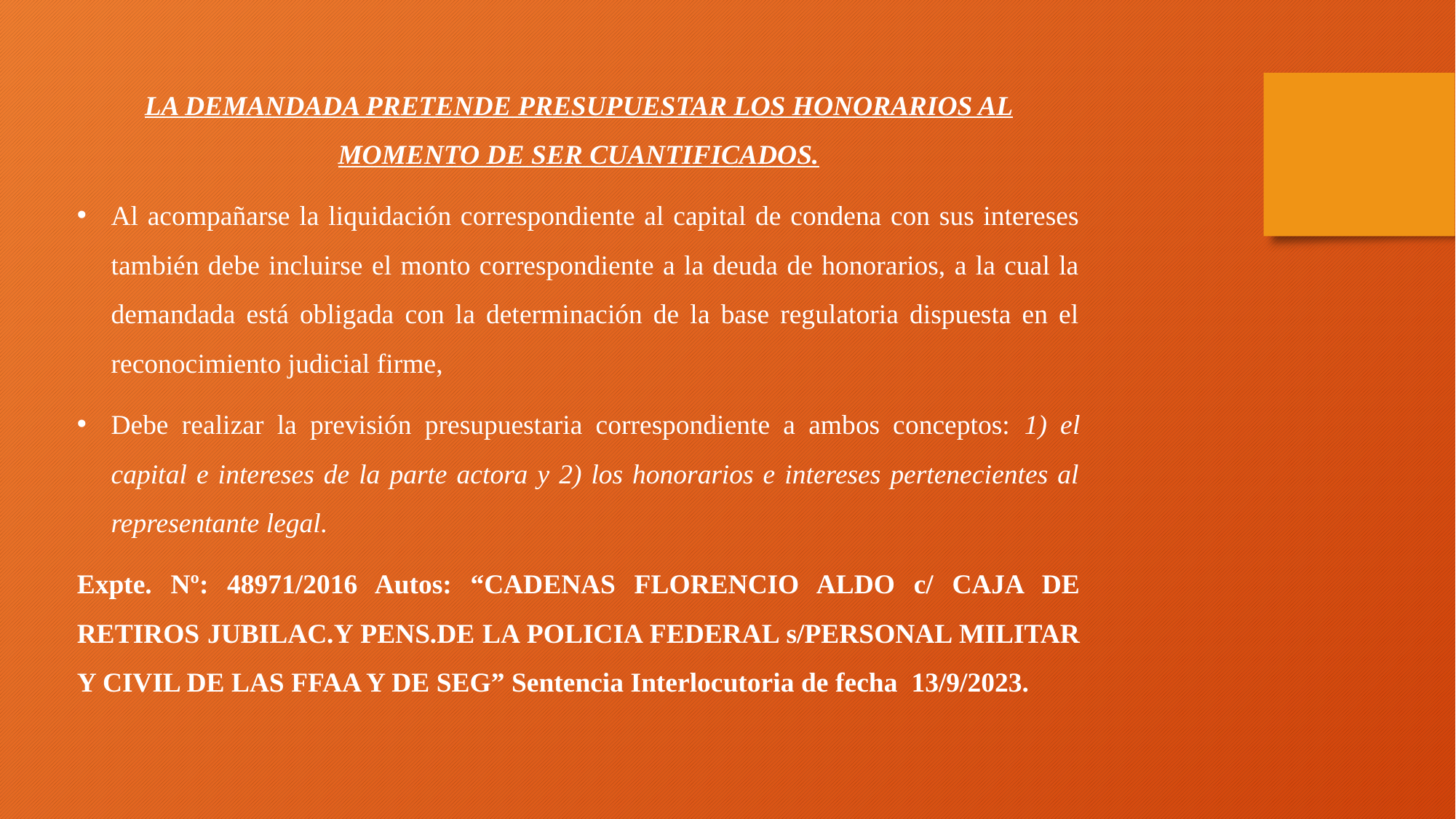

LA DEMANDADA PRETENDE PRESUPUESTAR LOS HONORARIOS AL MOMENTO DE SER CUANTIFICADOS.
Al acompañarse la liquidación correspondiente al capital de condena con sus intereses también debe incluirse el monto correspondiente a la deuda de honorarios, a la cual la demandada está obligada con la determinación de la base regulatoria dispuesta en el reconocimiento judicial firme,
Debe realizar la previsión presupuestaria correspondiente a ambos conceptos: 1) el capital e intereses de la parte actora y 2) los honorarios e intereses pertenecientes al representante legal.
Expte. Nº: 48971/2016 Autos: “CADENAS FLORENCIO ALDO c/ CAJA DE RETIROS JUBILAC.Y PENS.DE LA POLICIA FEDERAL s/PERSONAL MILITAR Y CIVIL DE LAS FFAA Y DE SEG” Sentencia Interlocutoria de fecha  13/9/2023.